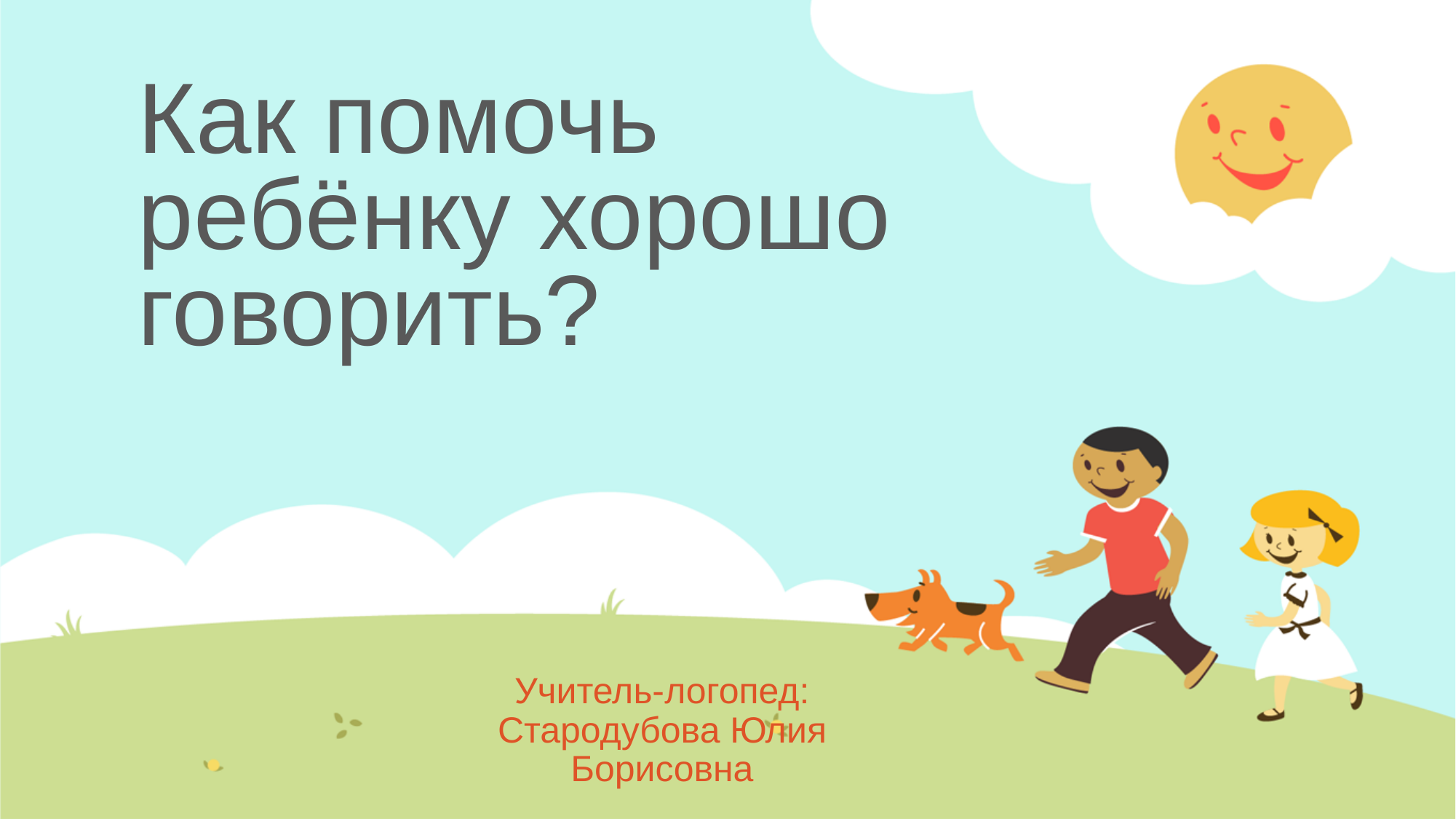

# Как помочь ребёнку хорошо говорить?
Учитель-логопед:
Стародубова Юлия Борисовна